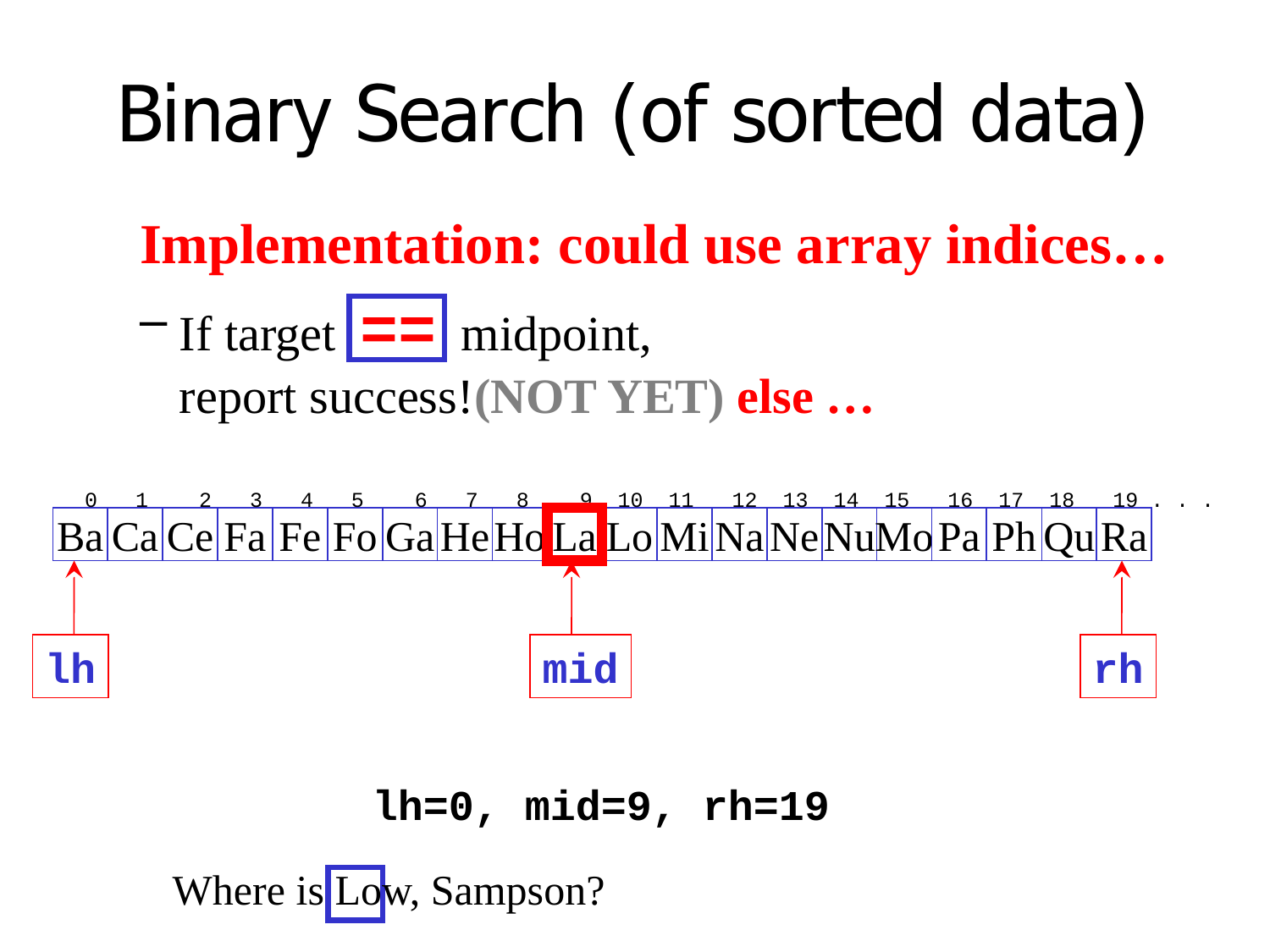

# Binary Search (of sorted data)
Implementation: could use array indices…
If target  ==  midpoint, 				report success!(NOT YET) else …

0   1    2   3   4   5    6   7   8    9  10  11   12  13  14  15   16  17  18   19 . . .
Ba
Ca
Ce
Fa
Fe
Fo
Ga
He
Ho
La
La
Lo
Mi
Na
Ne
Nu
Mo
Pa
Ph
Qu
Ra

lh
mid
rh
lh=0, mid=9, rh=19
Where is Low, Sampson?